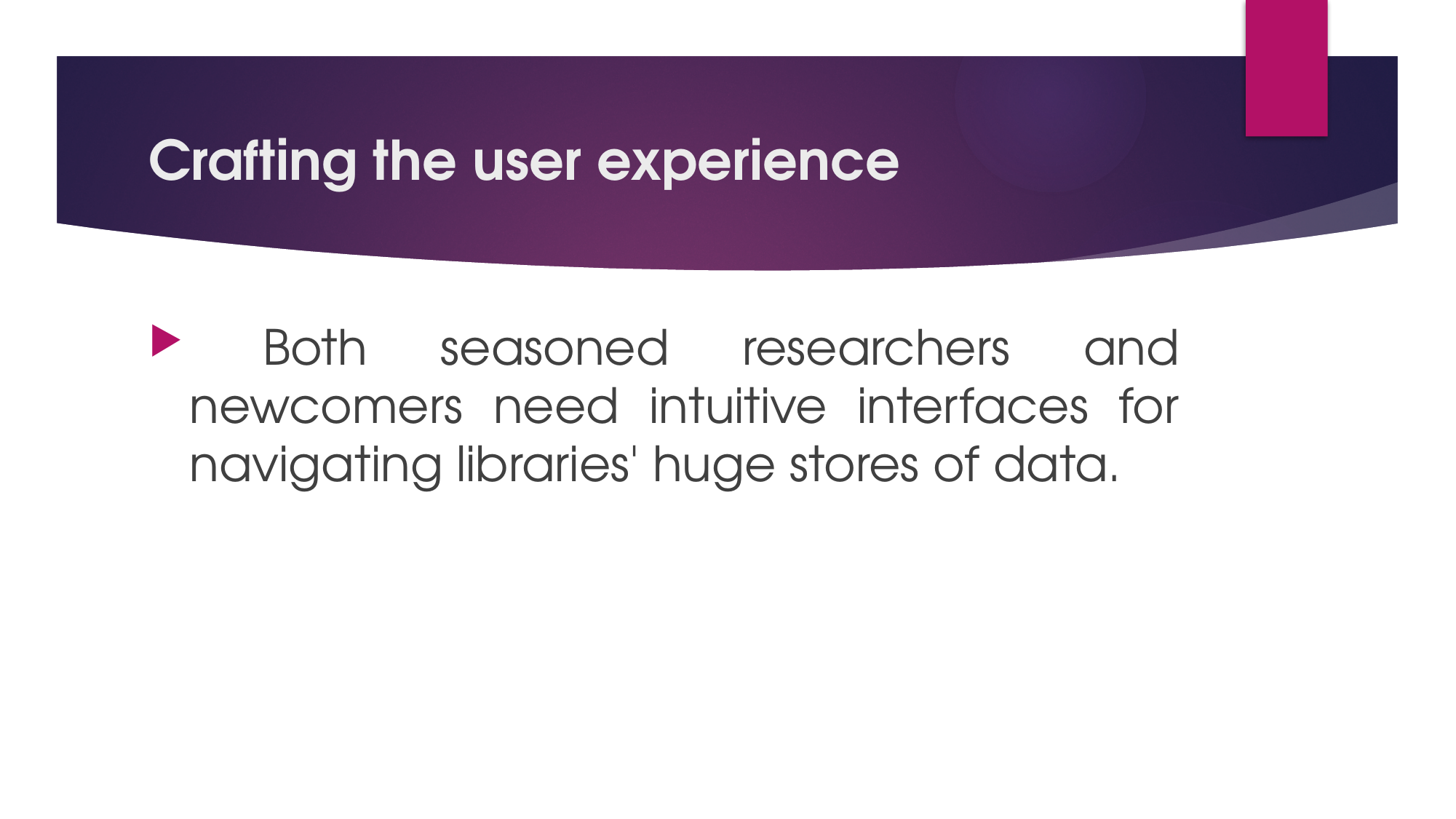

# Crafting the user experience
 Both seasoned researchers and newcomers need intuitive interfaces for navigating libraries' huge stores of data.